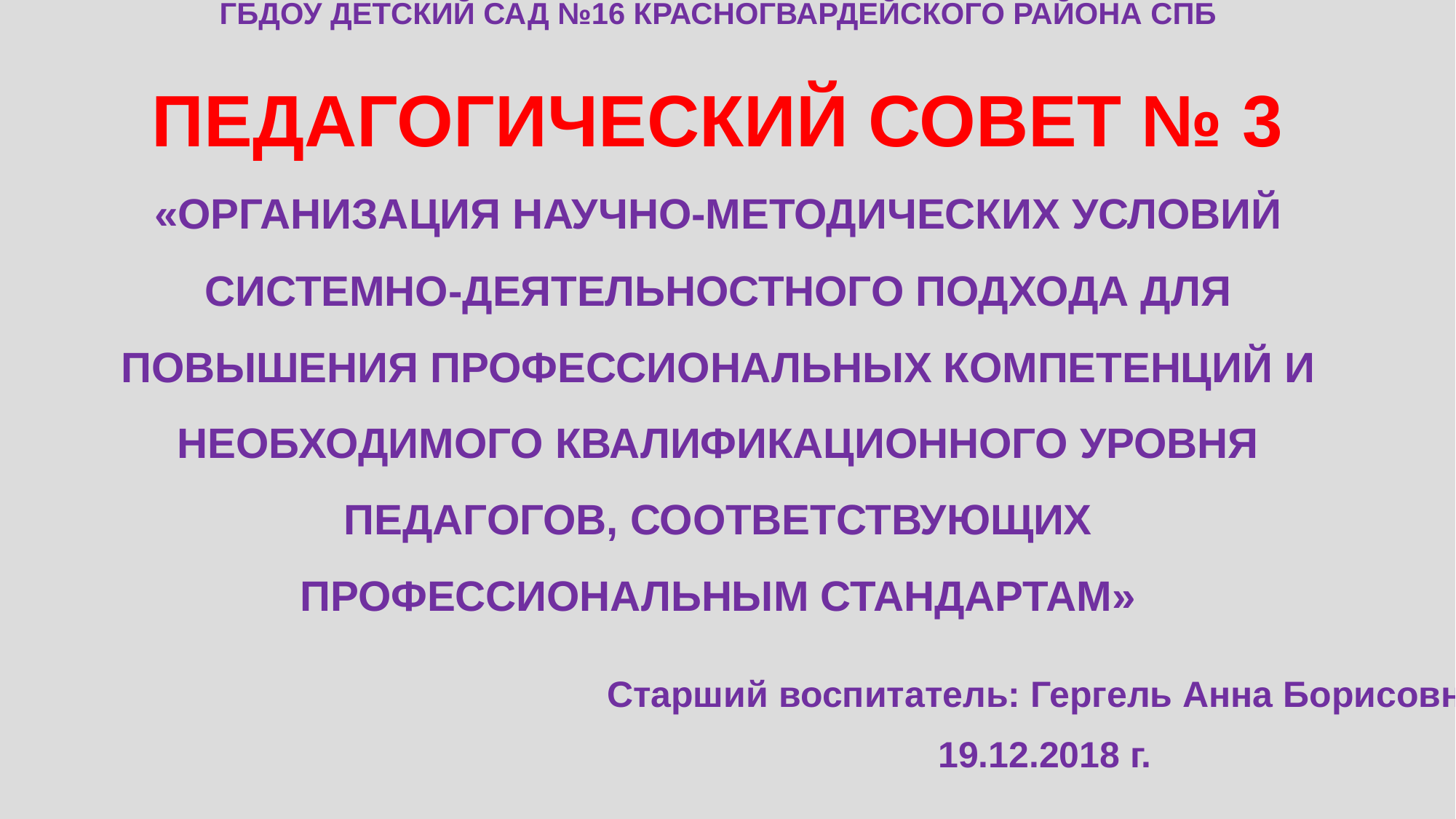

# ГБДОУ ДЕТСКИЙ САД №16 КРАСНОГВАРДЕЙСКОГО РАЙОНА СПб Педагогический совет № 3 «Организация научно-методических условий системно-деятельностного подхода для повышения профессиональных компетенций и необходимого квалификационного уровня педагогов, соответствующих профессиональным стандартам»
Старший воспитатель: Гергель Анна Борисовна
19.12.2018 г.